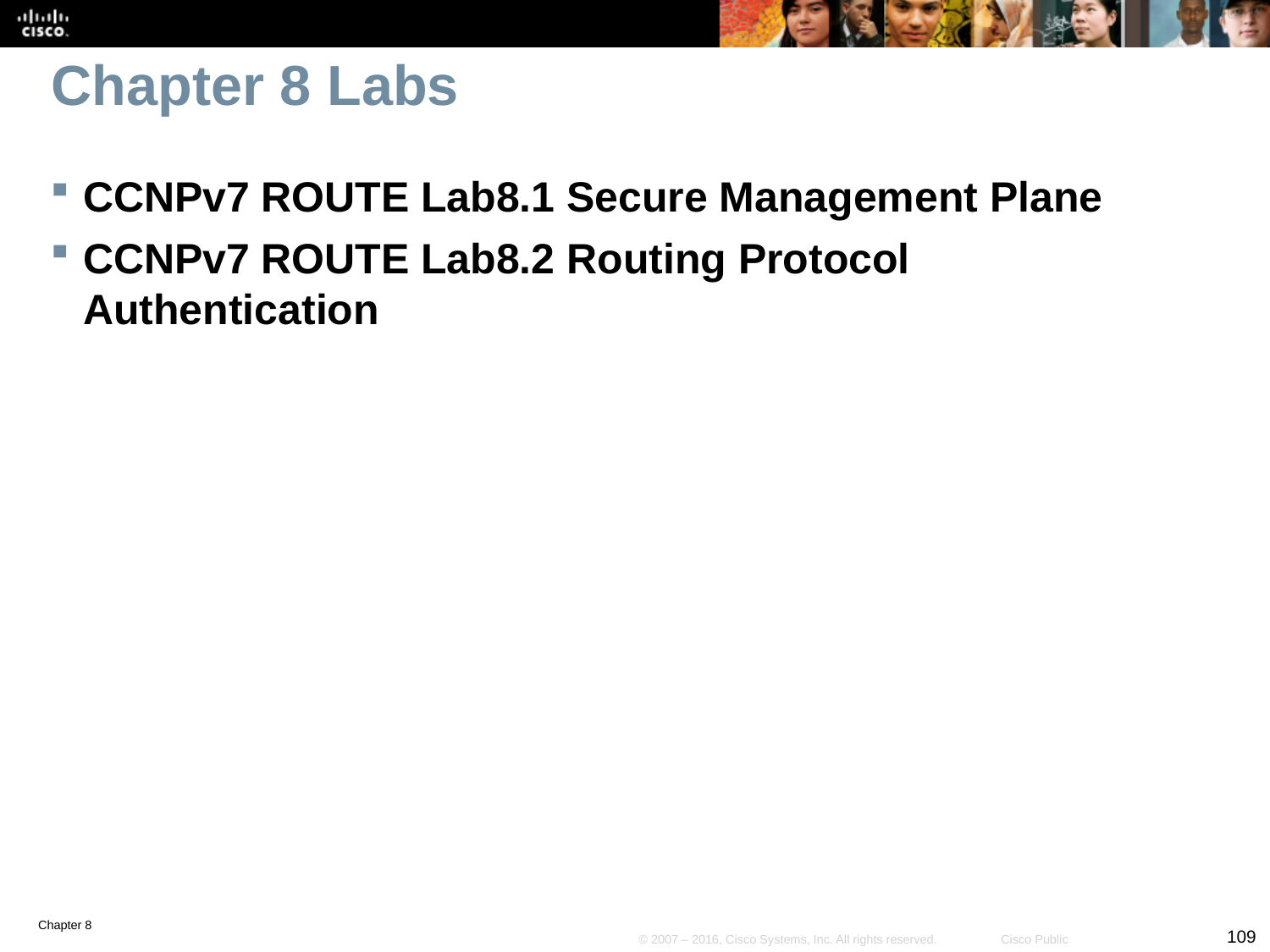

# Chapter 8 Labs
CCNPv7 ROUTE Lab8.1 Secure Management Plane
CCNPv7 ROUTE Lab8.2 Routing Protocol Authentication